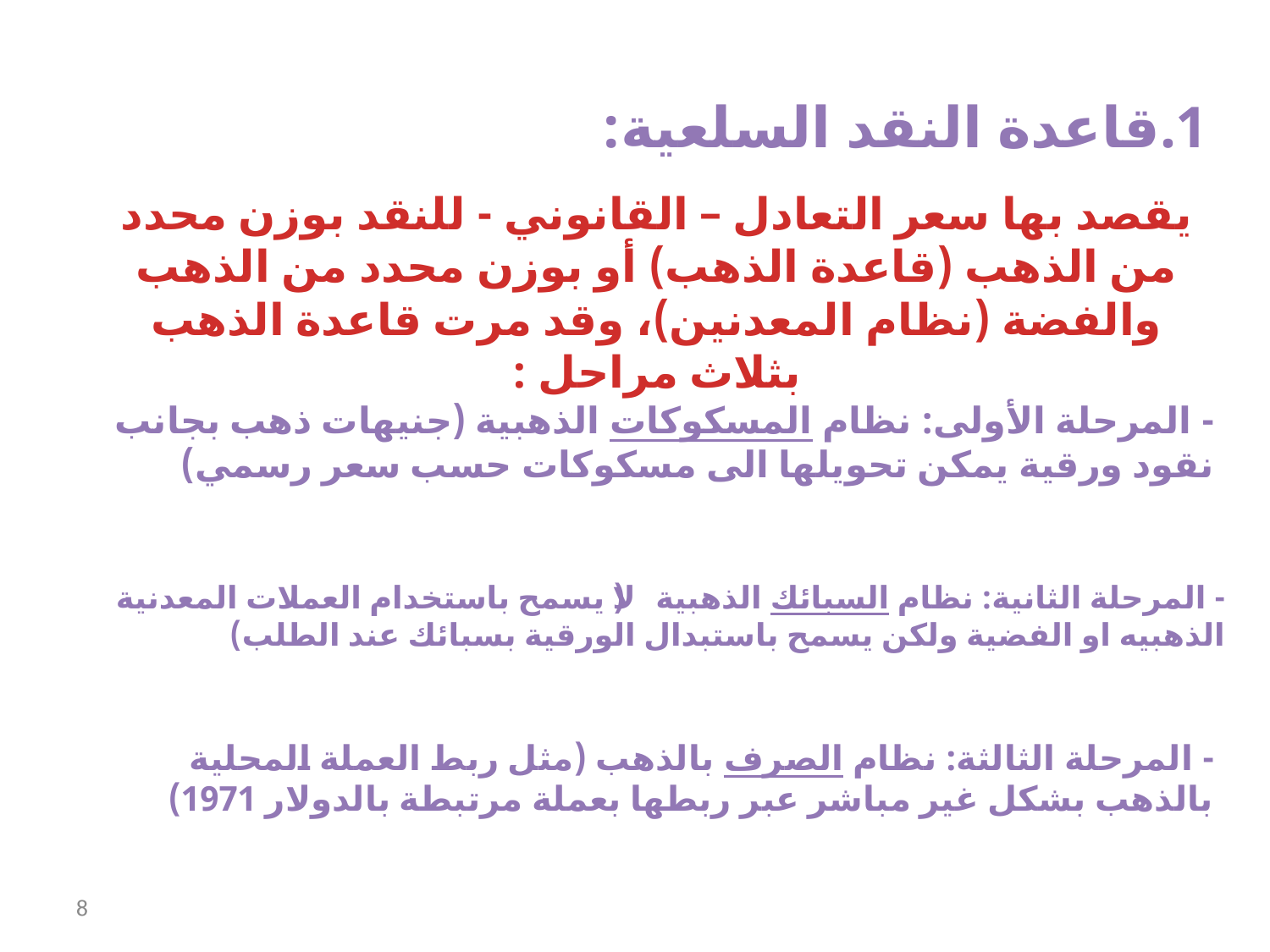

1.	قاعدة النقد السلعية:
يقصد بها سعر التعادل – القانوني - للنقد بوزن محدد من الذهب (قاعدة الذهب) أو بوزن محدد من الذهب والفضة (نظام المعدنين)، وقد مرت قاعدة الذهب بثلاث مراحل :

- المرحلة الأولى: نظام المسكوكات الذهبية (جنيهات ذهب بجانب نقود ورقية يمكن تحويلها الى مسكوكات حسب سعر رسمي)
- المرحلة الثانية: نظام السبائك الذهبية (لا يسمح باستخدام العملات المعدنية الذهبيه او الفضية ولكن يسمح باستبدال الورقية بسبائك عند الطلب)
- المرحلة الثالثة: نظام الصرف بالذهب (مثل ربط العملة المحلية بالذهب بشكل غير مباشر عبر ربطها بعملة مرتبطة بالدولار 1971)
8